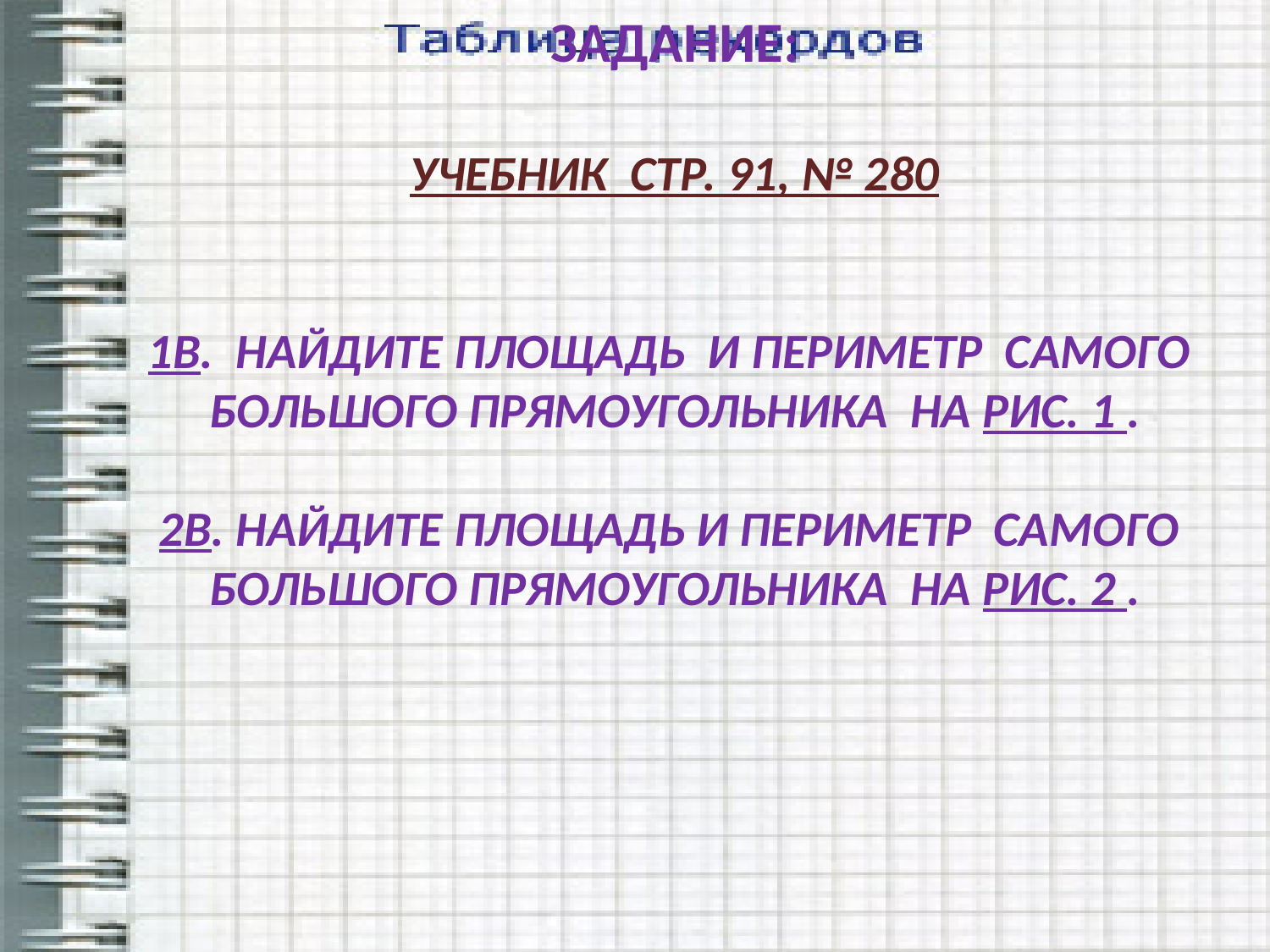

ЗАДАНИЕ:

УЧЕБНИК  СТР. 91, № 280

1В.  НАЙДИТЕ ПЛОЩАДЬ  И ПЕРИМЕТР  САМОГО  БОЛЬШОГО ПРЯМОУГОЛЬНИКА  НА РИС. 1 .

2В. НАЙДИТЕ ПЛОЩАДЬ И ПЕРИМЕТР  САМОГО  БОЛЬШОГО ПРЯМОУГОЛЬНИКА  НА РИС. 2 .